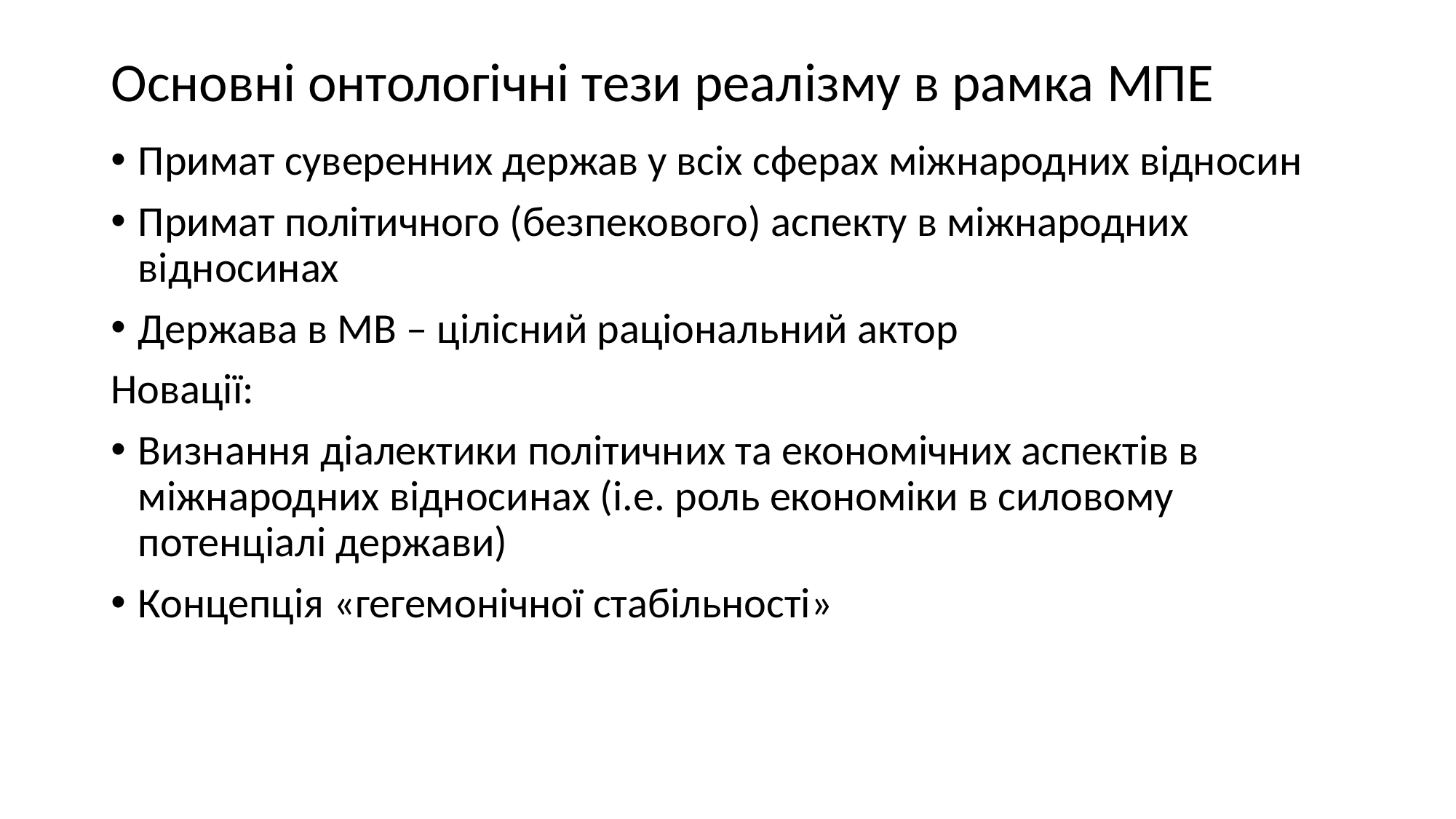

# Основні онтологічні тези реалізму в рамка МПЕ
Примат суверенних держав у всіх сферах міжнародних відносин
Примат політичного (безпекового) аспекту в міжнародних відносинах
Держава в МВ – цілісний раціональний актор
Новації:
Визнання діалектики політичних та економічних аспектів в міжнародних відносинах (i.e. роль економіки в силовому потенціалі держави)
Концепція «гегемонічної стабільності»